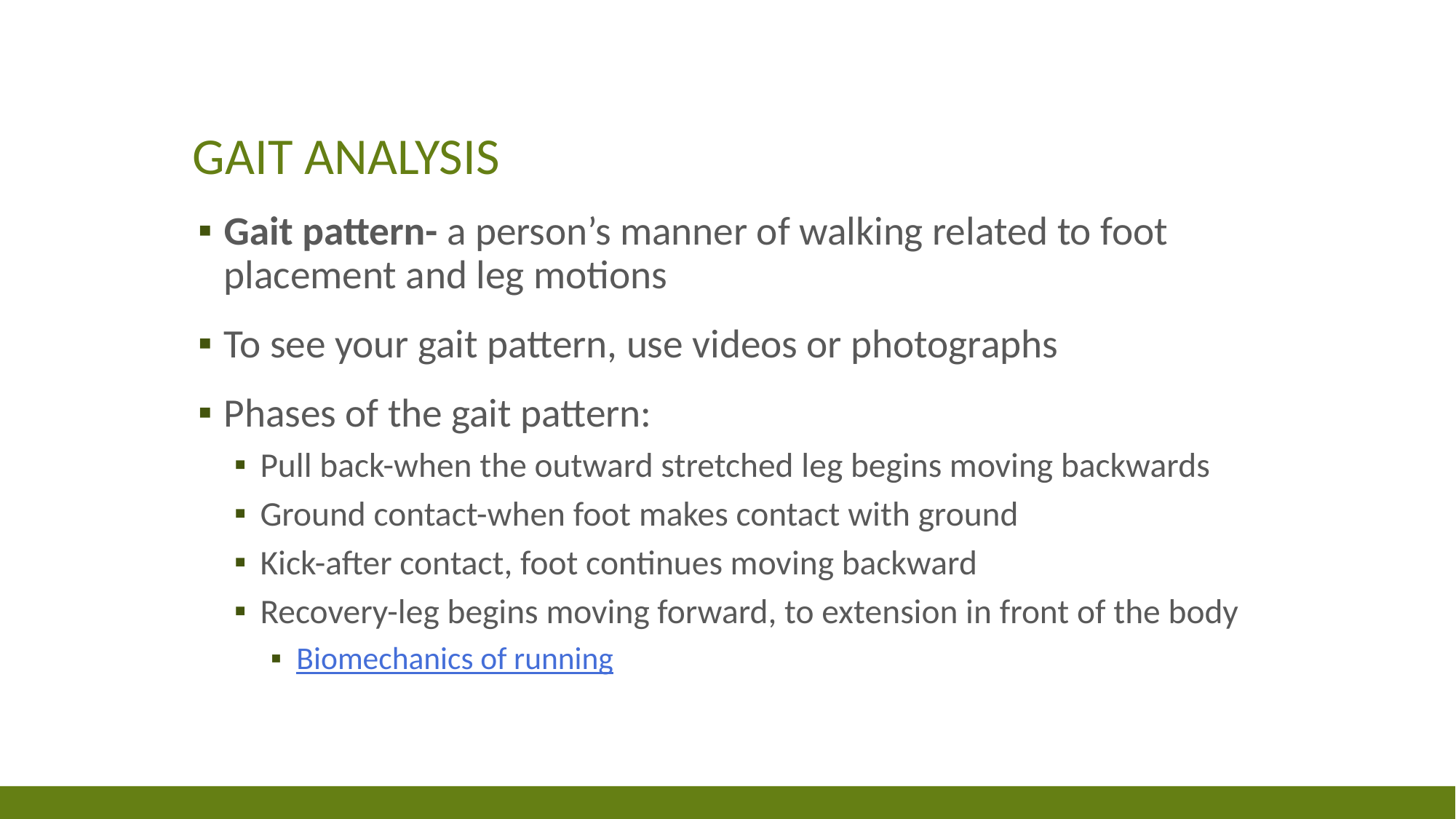

# Gait Analysis
Gait pattern- a person’s manner of walking related to foot placement and leg motions
To see your gait pattern, use videos or photographs
Phases of the gait pattern:
Pull back-when the outward stretched leg begins moving backwards
Ground contact-when foot makes contact with ground
Kick-after contact, foot continues moving backward
Recovery-leg begins moving forward, to extension in front of the body
Biomechanics of running